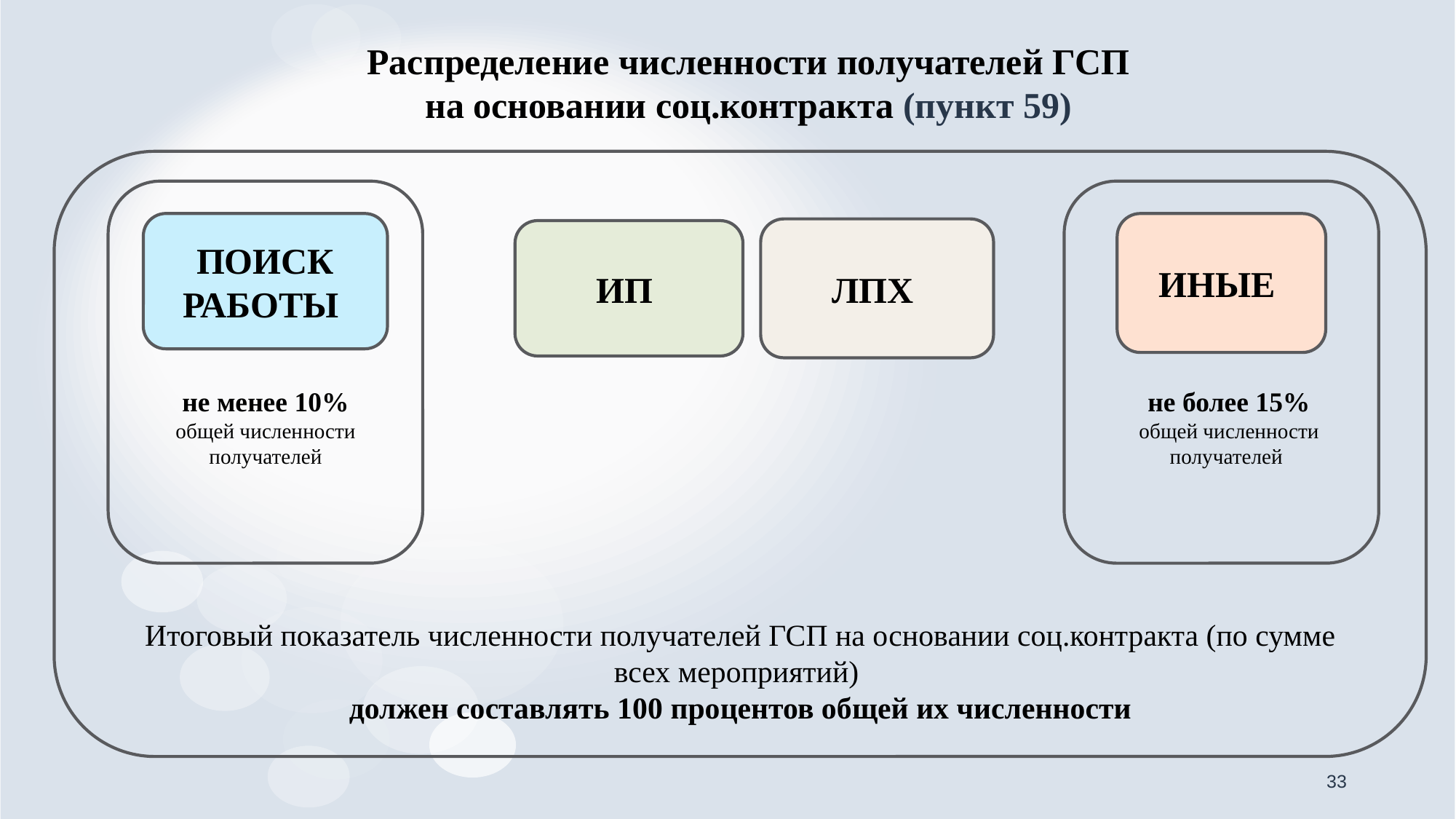

# Распределение численности получателей ГСП на основании соц.контракта (пункт 59)

ПОИСК РАБОТЫ
ИНЫЕ
ЛПХ
ИП
не более 15%
общей численности получателей
не менее 10%
общей численности получателей
Итоговый показатель численности получателей ГСП на основании соц.контракта (по сумме всех мероприятий)
должен составлять 100 процентов общей их численности
33